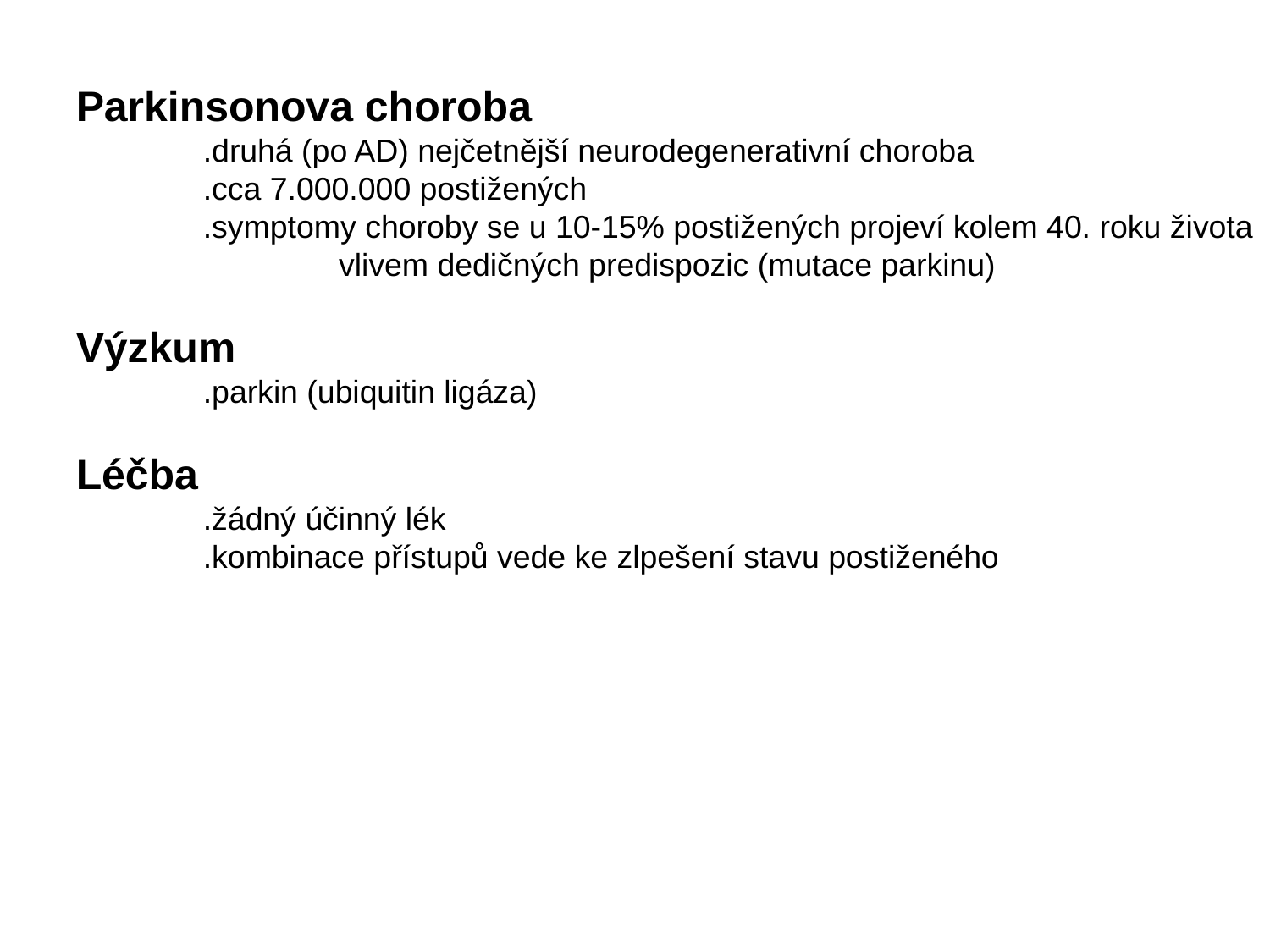

Parkinsonova choroba
	.druhá (po AD) nejčetnější neurodegenerativní choroba
	.cca 7.000.000 postižených
	.symptomy choroby se u 10-15% postižených projeví kolem 40. roku života 	 	 vlivem dedičných predispozic (mutace parkinu)

Výzkum
	.parkin (ubiquitin ligáza)

Léčba
	.žádný účinný lék
	.kombinace přístupů vede ke zlpešení stavu postiženého